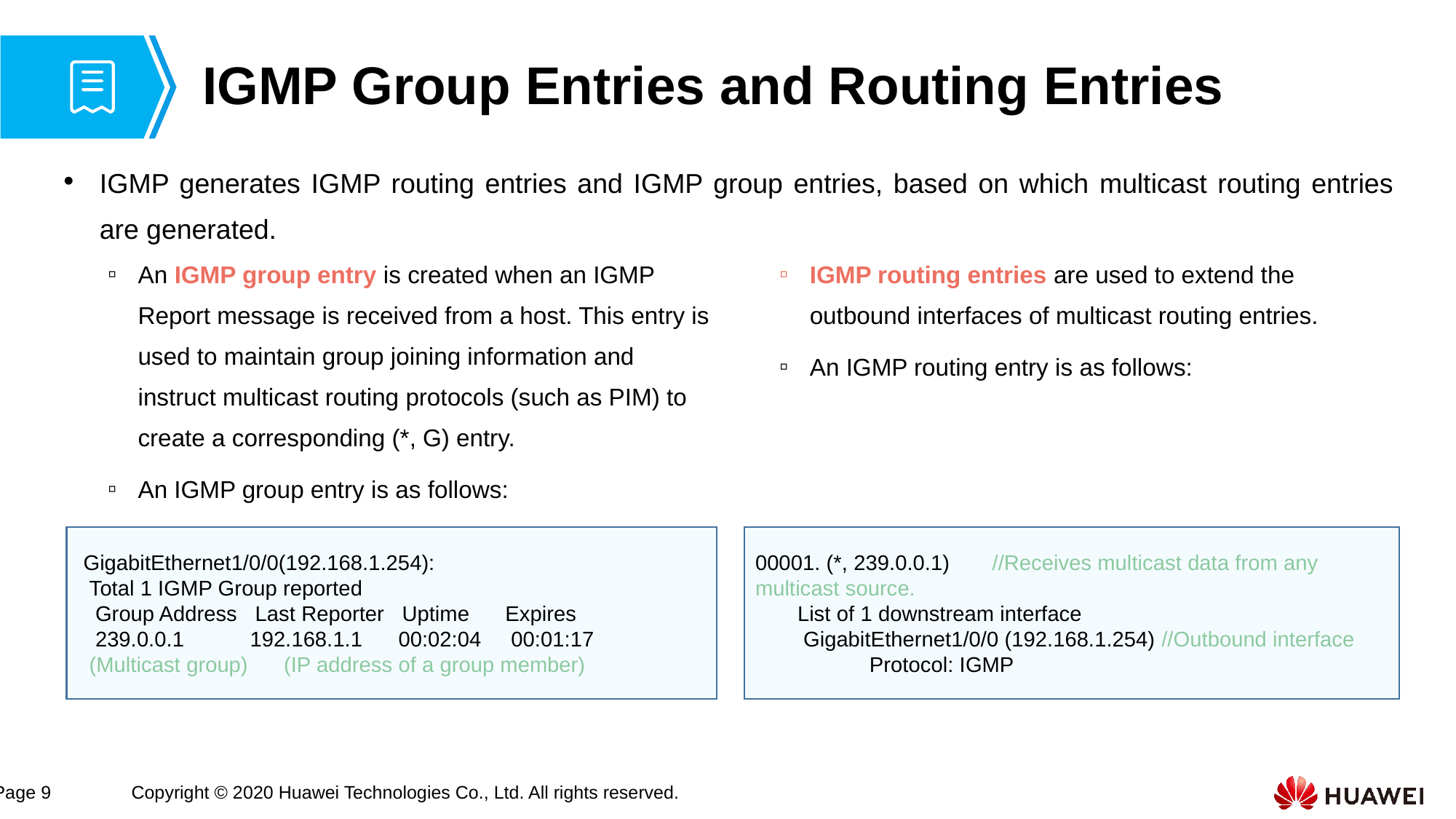

# IGMP Group Entries and Routing Entries
IGMP generates IGMP routing entries and IGMP group entries, based on which multicast routing entries are generated.

IGMP routing entries are used to extend the outbound interfaces of multicast routing entries.
An IGMP routing entry is as follows:

An IGMP group entry is created when an IGMP Report message is received from a host. This entry is used to maintain group joining information and instruct multicast routing protocols (such as PIM) to create a corresponding (*, G) entry.
An IGMP group entry is as follows:

 GigabitEthernet1/0/0(192.168.1.254):
  Total 1 IGMP Group reported
   Group Address   Last Reporter   Uptime      Expires
   239.0.0.1           192.168.1.1      00:02:04     00:01:17
  (Multicast group)      (IP address of a group member)
00001. (*, 239.0.0.1)       //Receives multicast data from any multicast source.
       List of 1 downstream interface
        GigabitEthernet1/0/0 (192.168.1.254) //Outbound interface
                   Protocol: IGMP